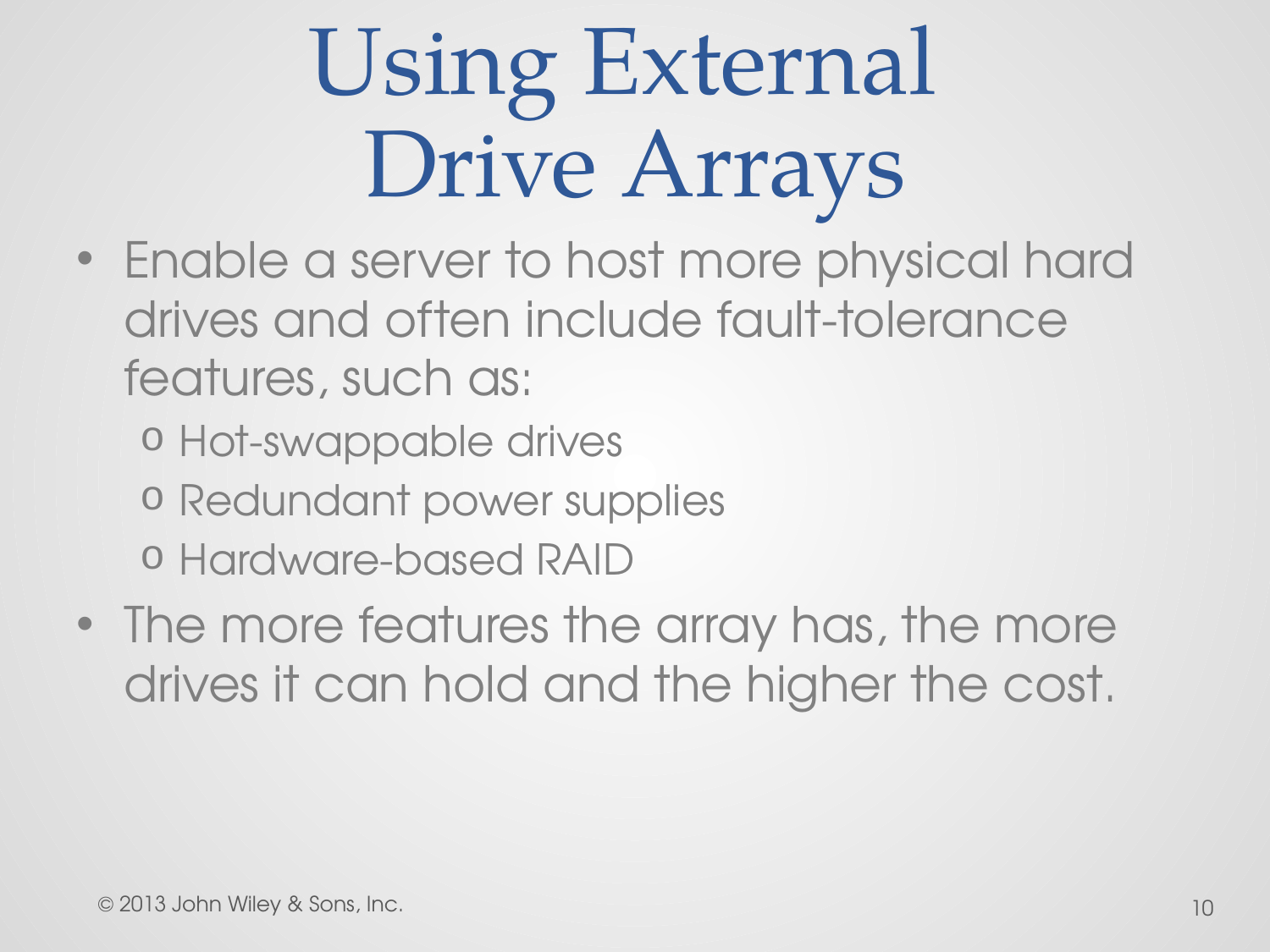

# Using External Drive Arrays
Enable a server to host more physical hard drives and often include fault-tolerance features, such as:
Hot-swappable drives
Redundant power supplies
Hardware-based RAID
The more features the array has, the more drives it can hold and the higher the cost.
© 2013 John Wiley & Sons, Inc.
10